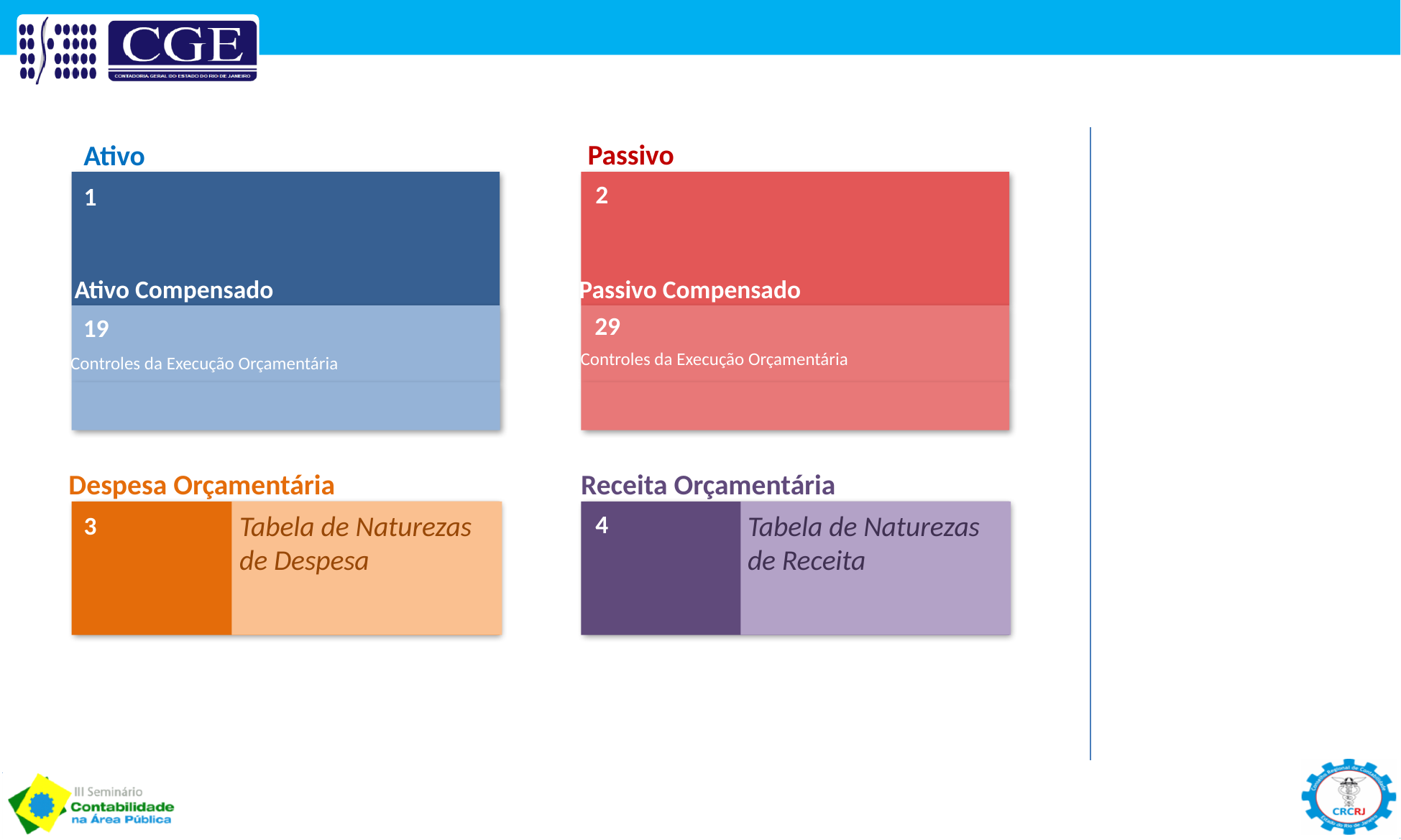

Passivo
Ativo

2
1
Ativo Compensado
Passivo Compensado
29
19

Controles da Execução Orçamentária
Controles da Execução Orçamentária
Despesa Orçamentária
Receita Orçamentária
Tabela de Naturezas de Despesa
Tabela de Naturezas de Receita
4

3